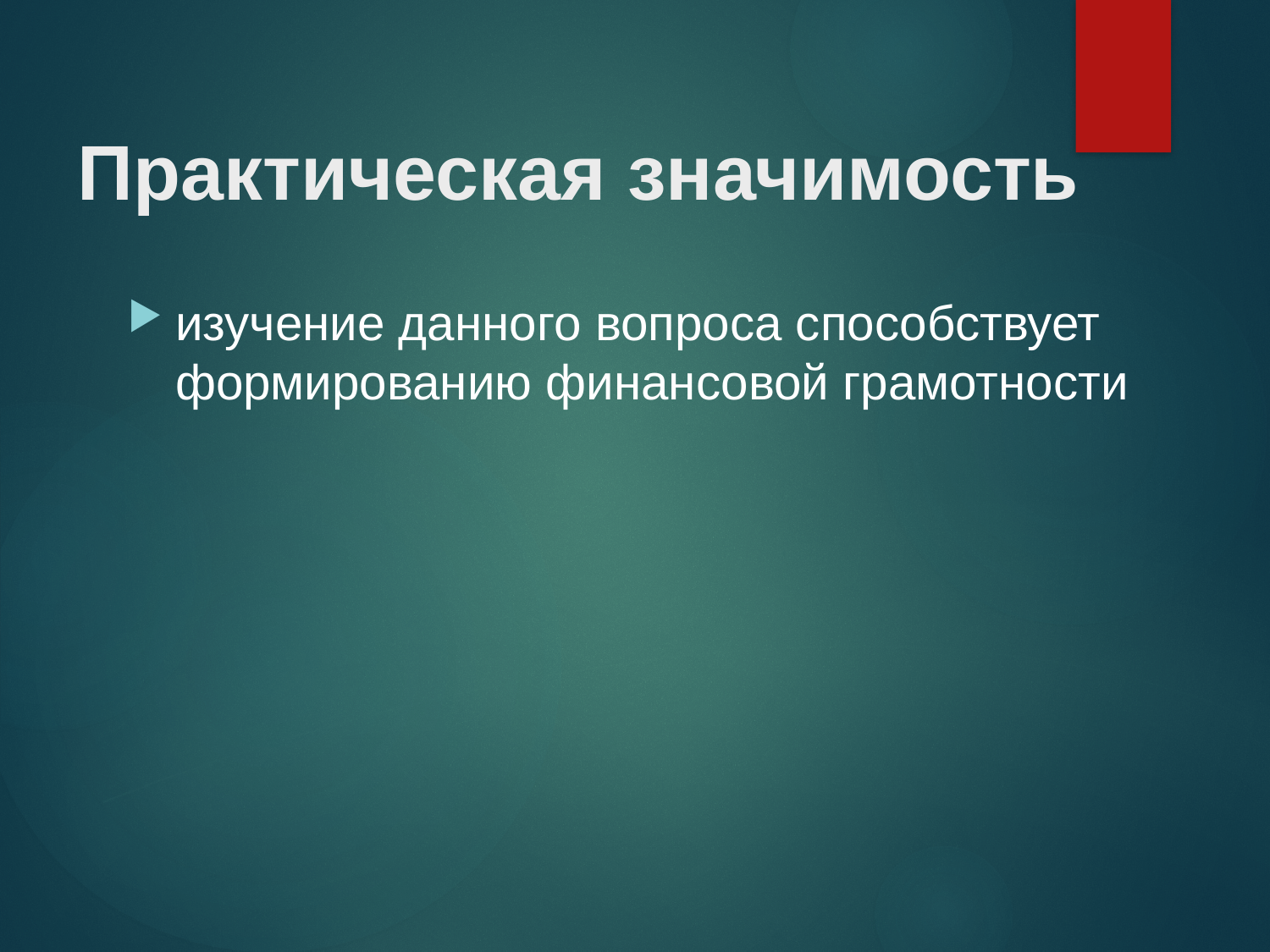

# Практическая значимость
изучение данного вопроса способствует формированию финансовой грамотности